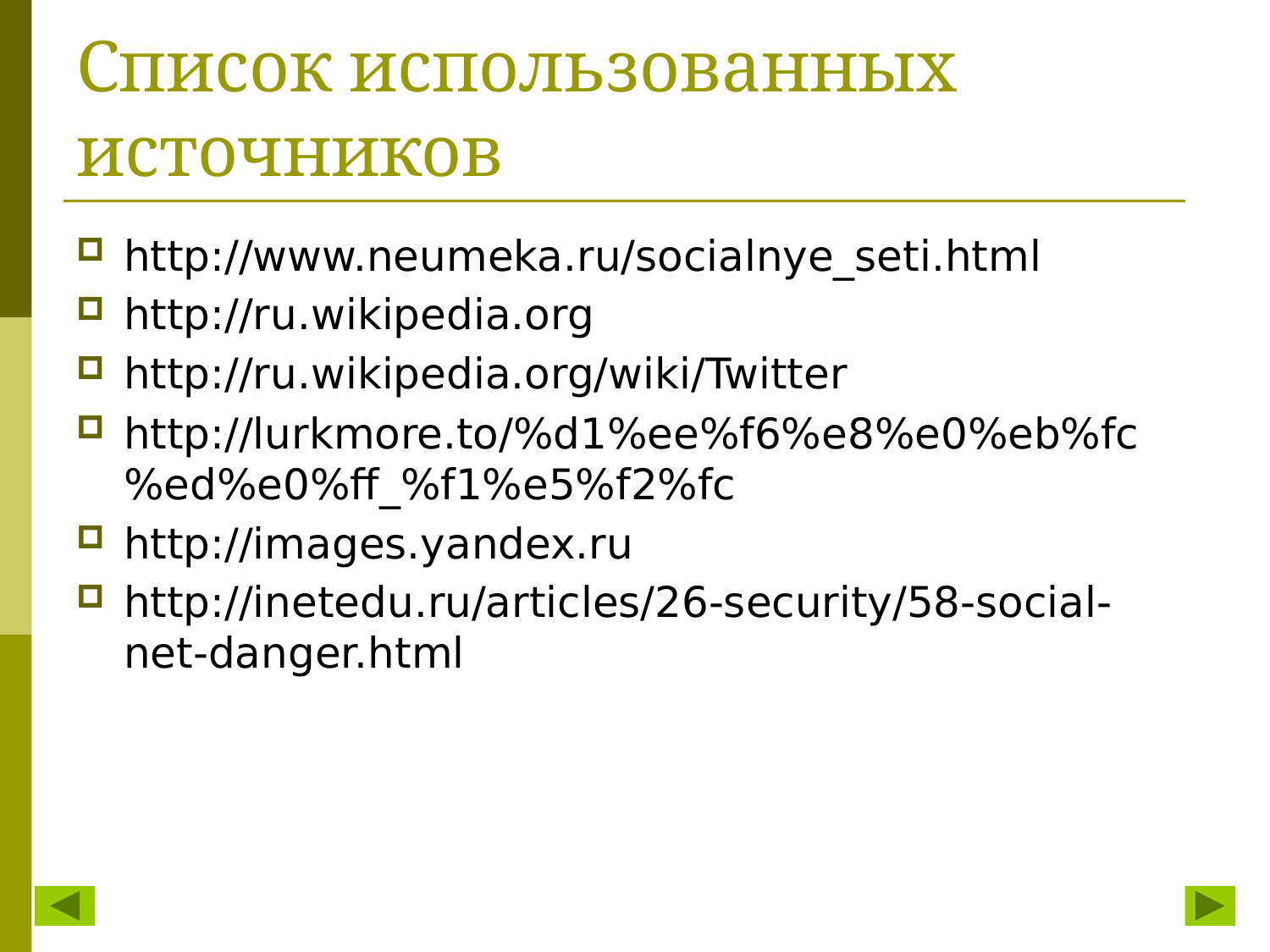

# Список использованных источников
http://www.neumeka.ru/socialnye_seti.html
http://ru.wikipedia.org
http://ru.wikipedia.org/wiki/Twitter
http://lurkmore.to/%d1%ee%f6%e8%e0%eb%fc%ed%e0%ff_%f1%e5%f2%fc
http://images.yandex.ru
http://inetedu.ru/articles/26-security/58-social-net-danger.html